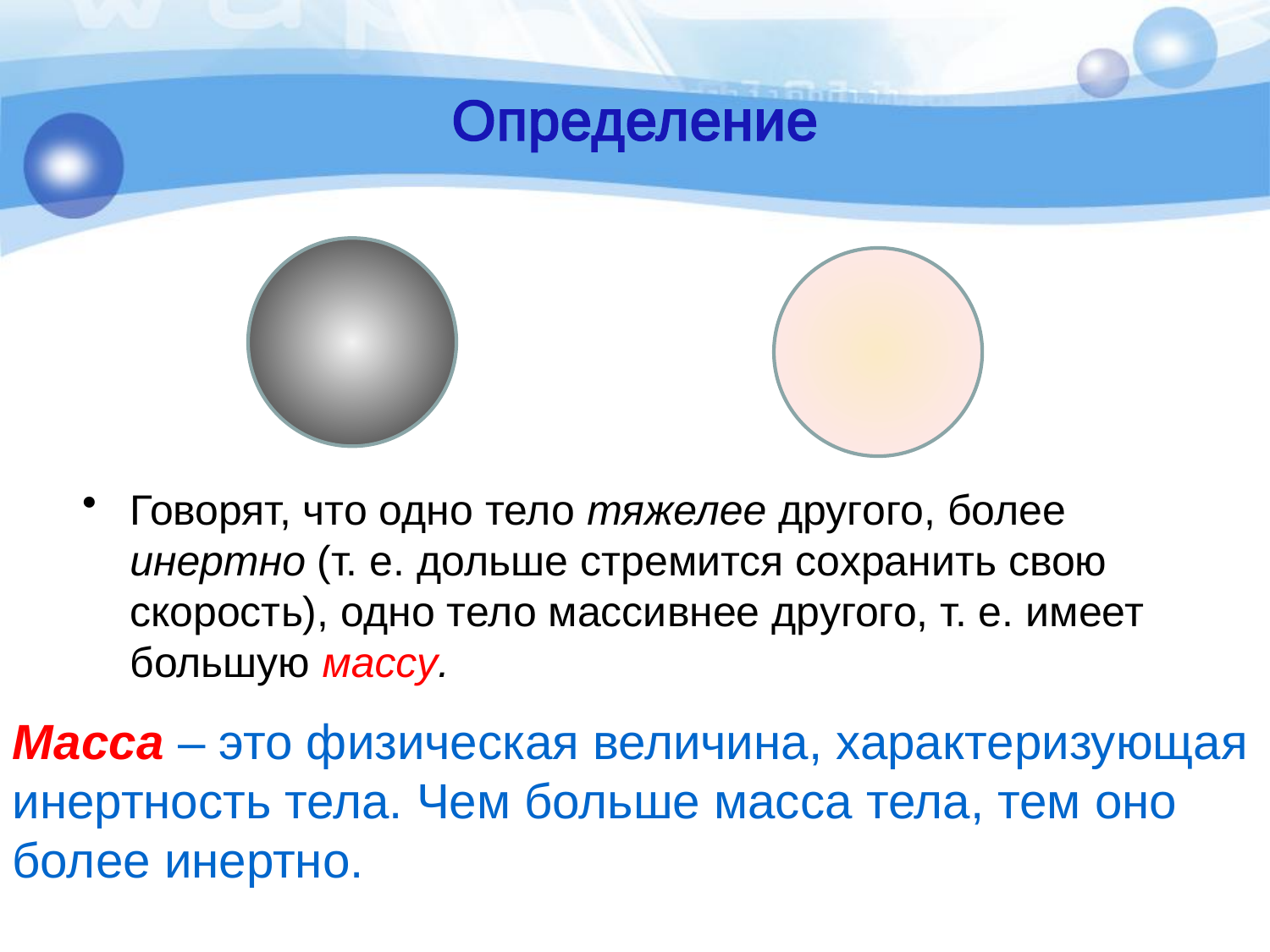

# Определение

Говорят, что одно тело тяжелее другого, более инертно (т. е. дольше стремится сохранить свою скорость), одно тело массивнее другого, т. е. имеет большую массу.
Масса – это физическая величина, характеризующая инертность тела. Чем больше масса тела, тем оно более инертно.